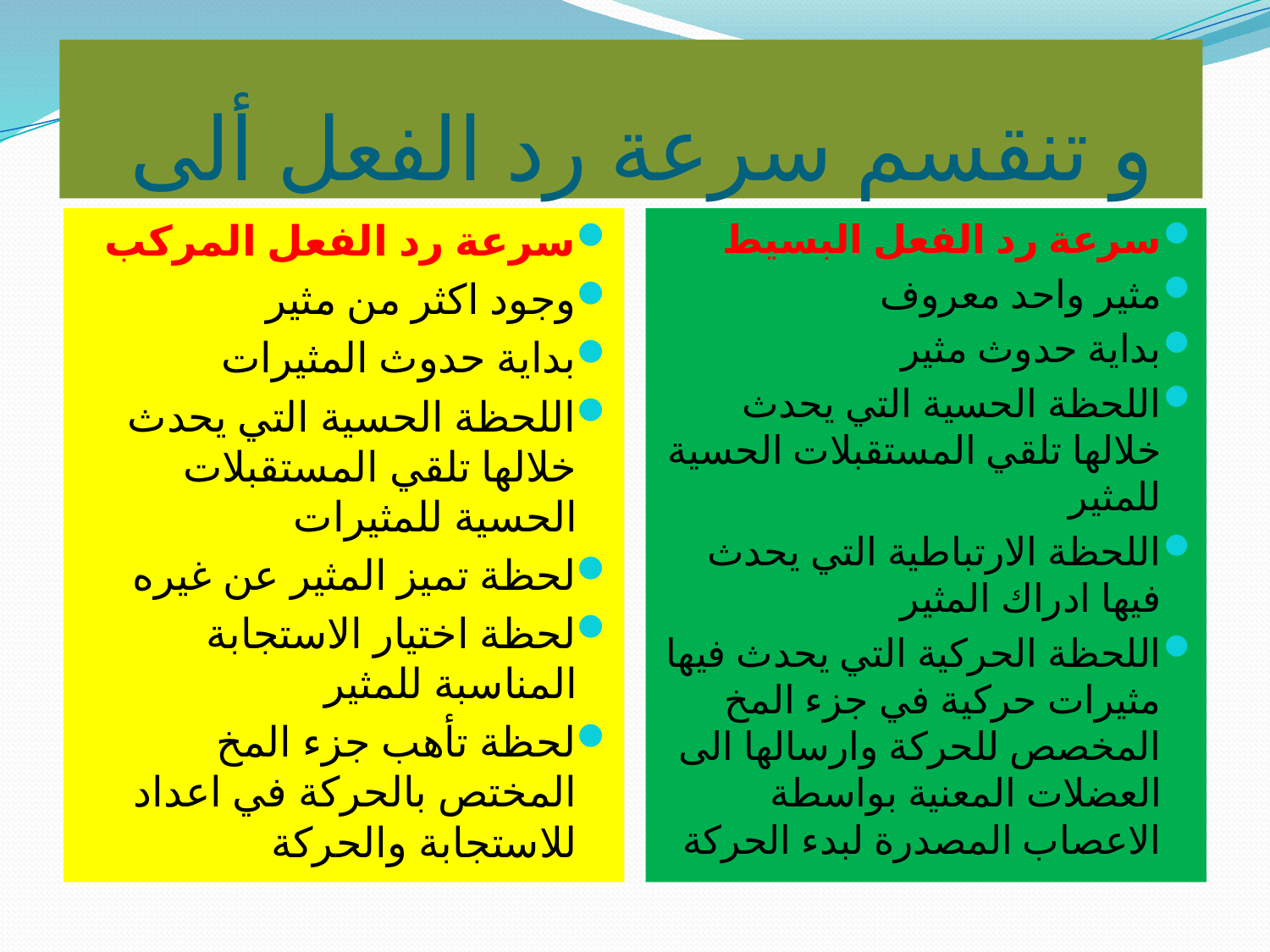

# و تنقسم سرعة رد الفعل ألى
سرعة رد الفعل المركب
وجود اكثر من مثير
بداية حدوث المثيرات
اللحظة الحسية التي يحدث خلالها تلقي المستقبلات الحسية للمثيرات
لحظة تميز المثير عن غيره
لحظة اختيار الاستجابة المناسبة للمثير
لحظة تأهب جزء المخ المختص بالحركة في اعداد للاستجابة والحركة

سرعة رد الفعل البسيط
مثير واحد معروف
بداية حدوث مثير
اللحظة الحسية التي يحدث خلالها تلقي المستقبلات الحسية للمثير
اللحظة الارتباطية التي يحدث فيها ادراك المثير
اللحظة الحركية التي يحدث فيها مثيرات حركية في جزء المخ المخصص للحركة وارسالها الى العضلات المعنية بواسطة الاعصاب المصدرة لبدء الحركة